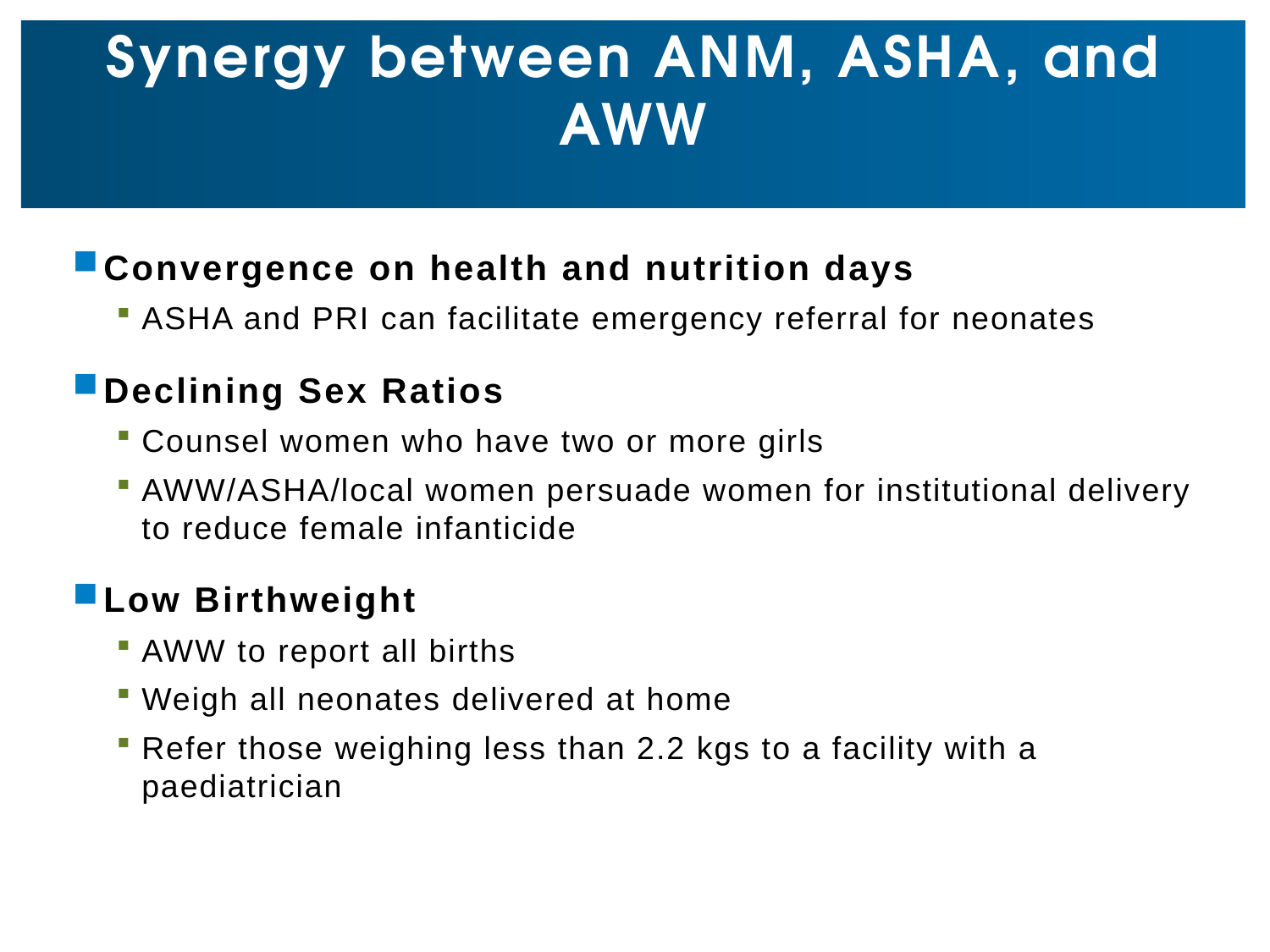

# Synergy between ANM, ASHA, and AWW
Convergence on health and nutrition days
ASHA and PRI can facilitate emergency referral for neonates
Declining Sex Ratios
Counsel women who have two or more girls
AWW/ASHA/local women persuade women for institutional delivery to reduce female infanticide
Low Birthweight
AWW to report all births
Weigh all neonates delivered at home
Refer those weighing less than 2.2 kgs to a facility with a paediatrician